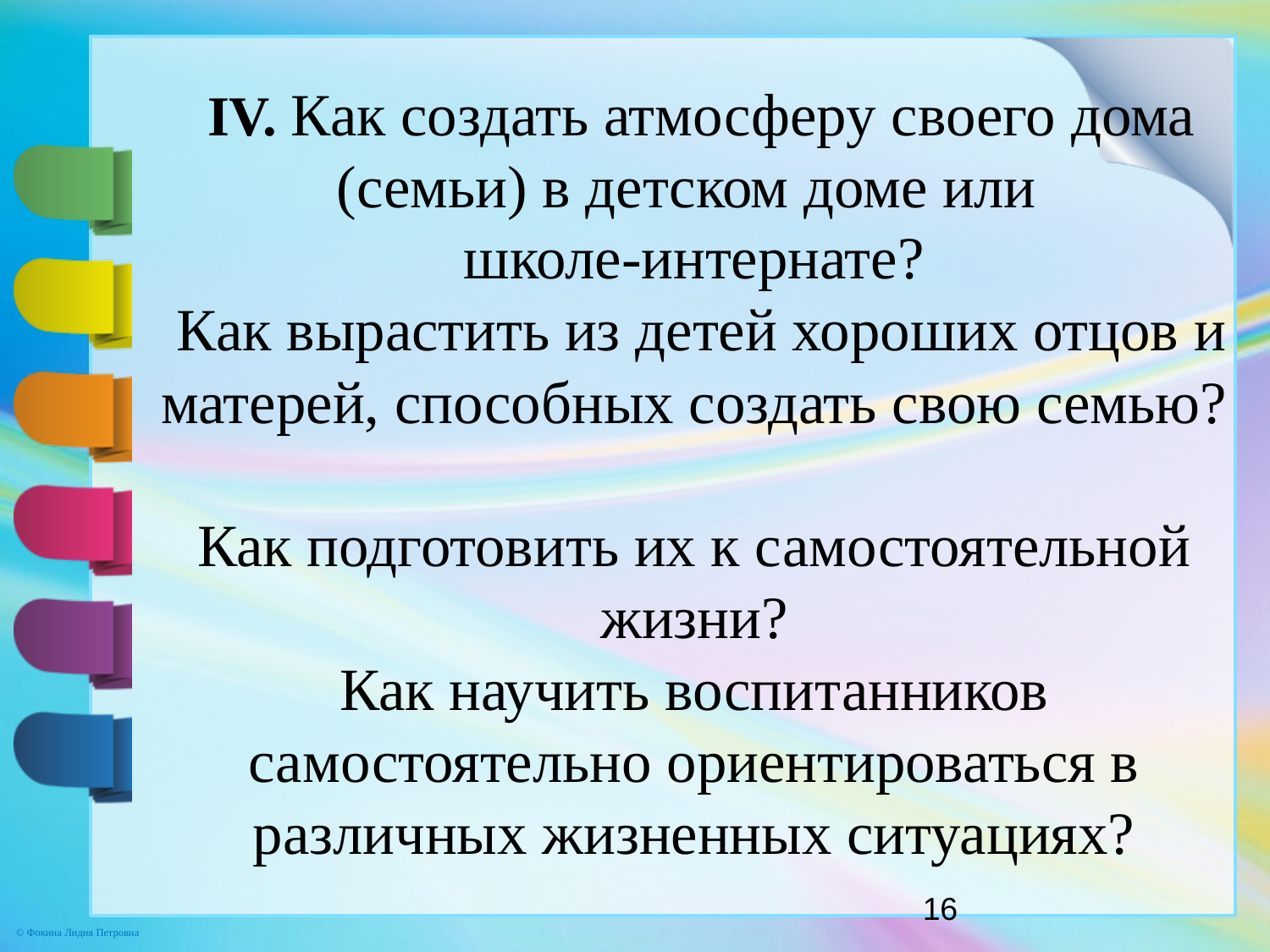

# IV. Как создать атмосферу своего дома (семьи) в детском доме или школе-интернате? Как вырастить из детей хороших отцов и матерей, способных создать свою семью? Как подготовить их к самостоятельной жизни? Как научить воспитанников самостоятельно ориентироваться в различных жизненных ситуациях?

16